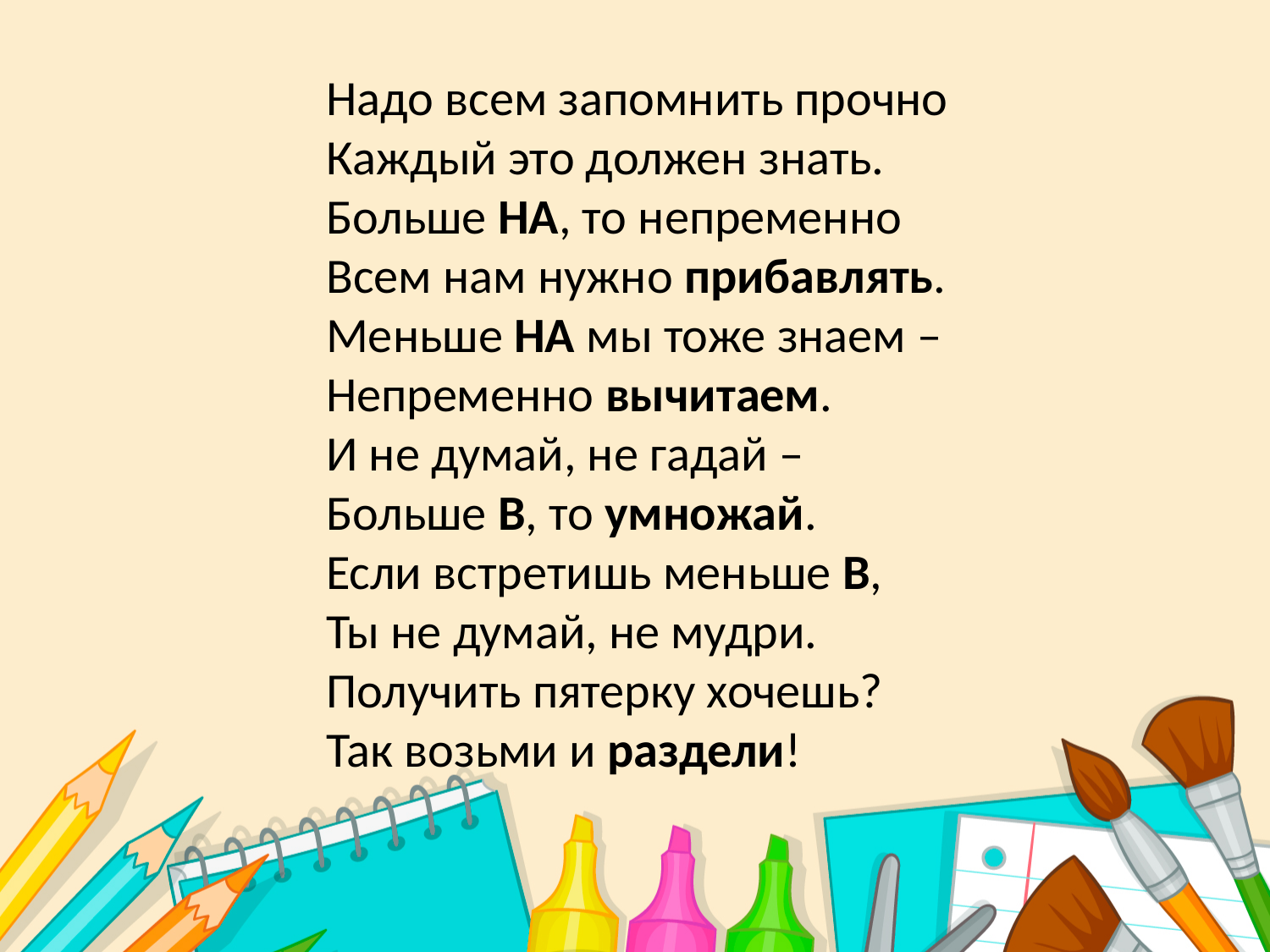

Надо всем запомнить прочно
Каждый это должен знать.
Больше НА, то непременно
Всем нам нужно прибавлять.
Меньше НА мы тоже знаем –
Непременно вычитаем.
И не думай, не гадай –
Больше В, то умножай.
Если встретишь меньше В,
Ты не думай, не мудри.
Получить пятерку хочешь?
Так возьми и раздели!